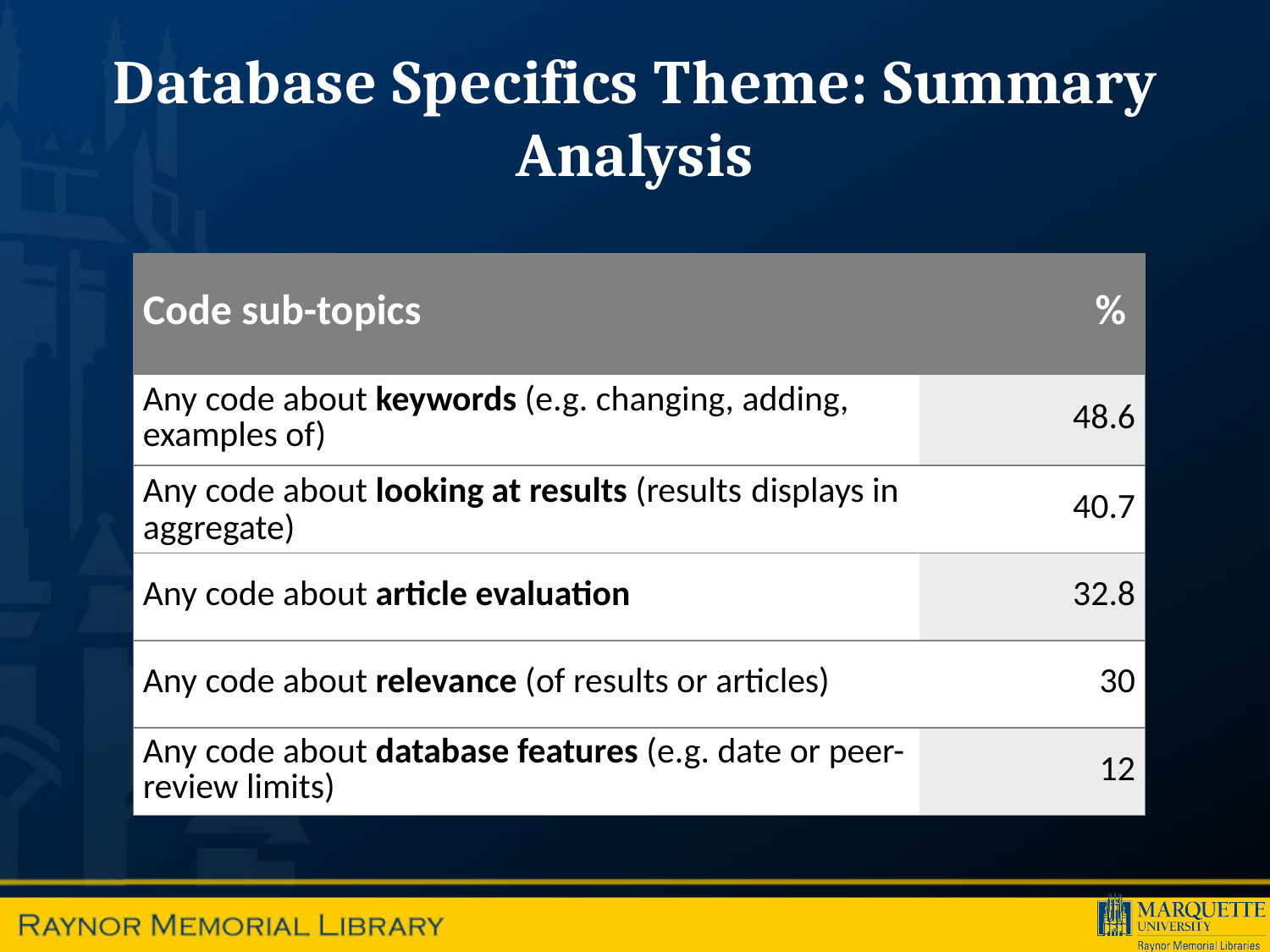

# Database Specifics Theme: Summary Analysis
| Code sub-topics | % |
| --- | --- |
| Any code about keywords (e.g. changing, adding, examples of) | 48.6 |
| Any code about looking at results (results displays in aggregate) | 40.7 |
| Any code about article evaluation | 32.8 |
| Any code about relevance (of results or articles) | 30 |
| Any code about database features (e.g. date or peer-review limits) | 12 |